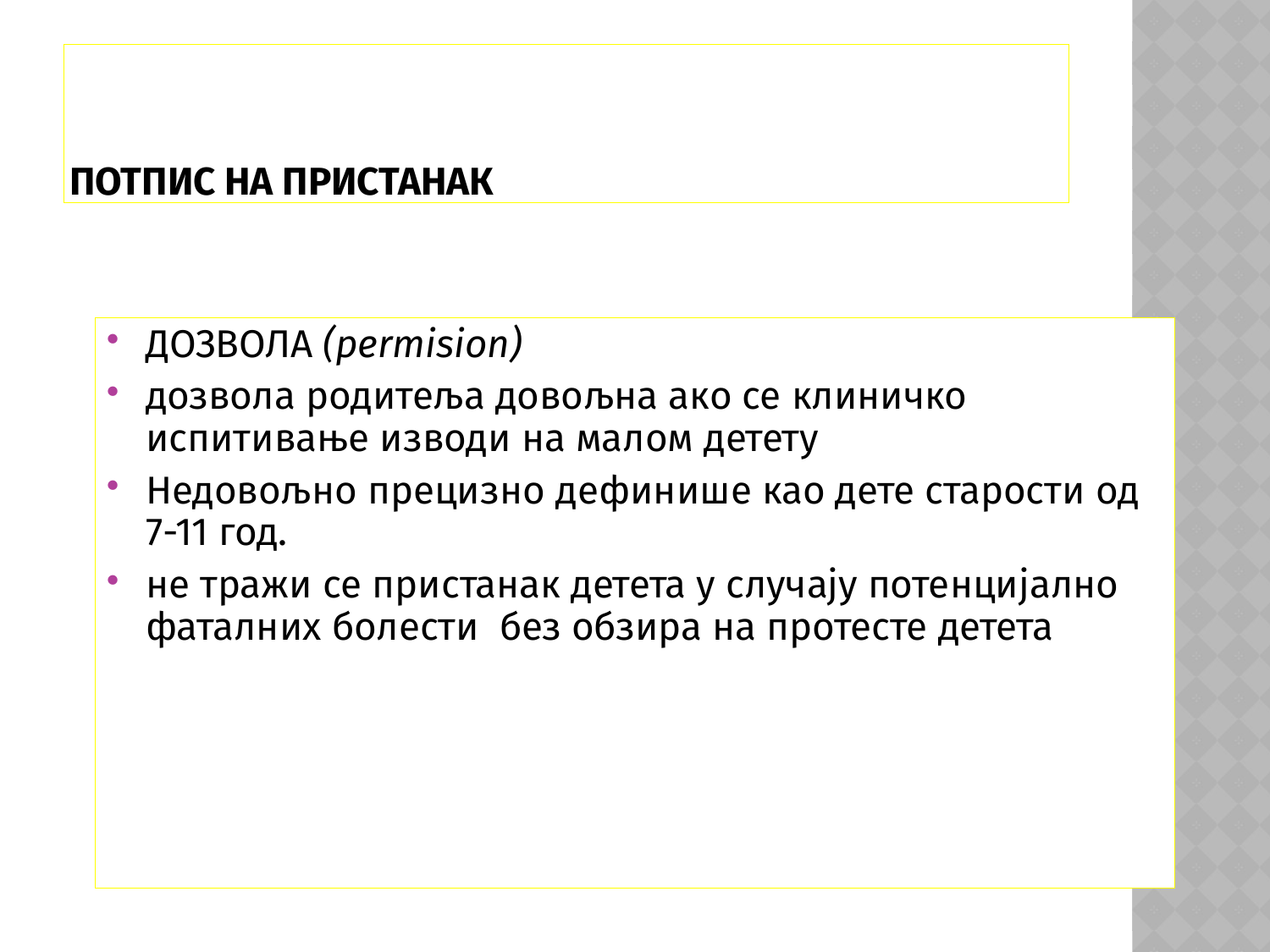

# ПОТПИС НА ПРИСТАНАК
ДОЗВОЛА (permision)
дозвола родитеља довољна ако се клиничко испитивање изводи на малом детету
Недовољно прецизно дефинише као дете старости од 7-11 год.
не тражи се пристанак детета у случају потенцијално фаталних болести  без обзира на протесте детета